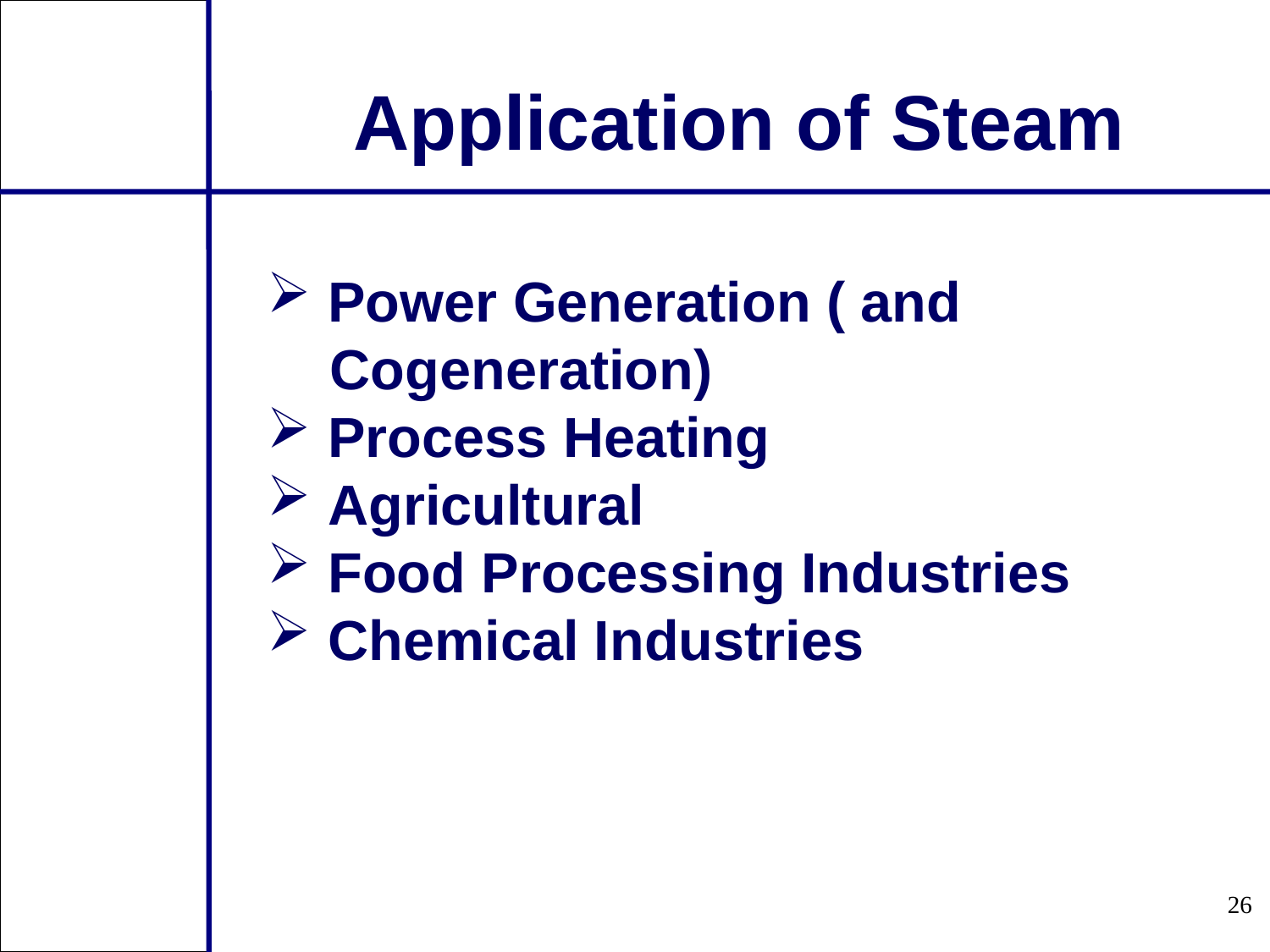

Application of Steam
 Power Generation ( and
    Cogeneration)
 Process Heating
 Agricultural
 Food Processing Industries
 Chemical Industries

26